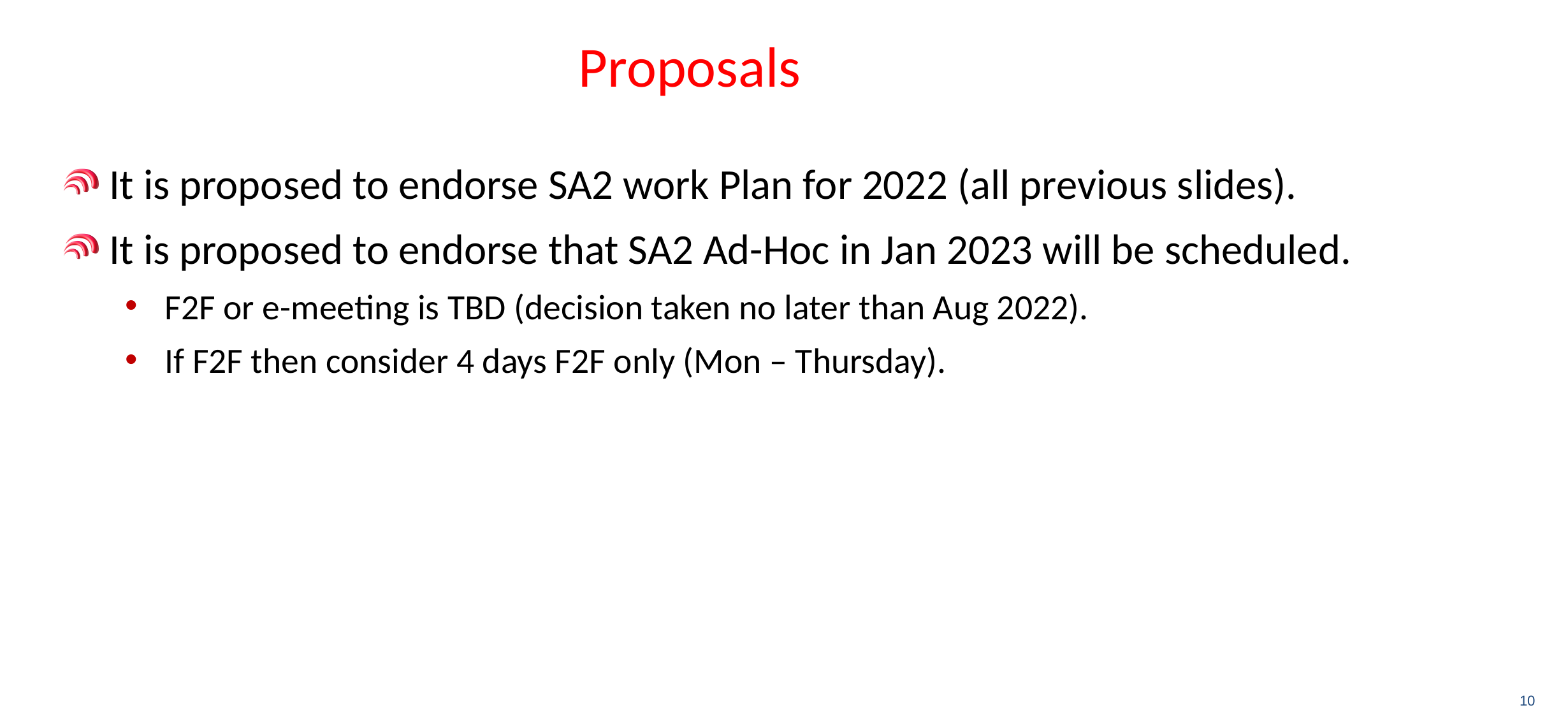

# Proposals
It is proposed to endorse SA2 work Plan for 2022 (all previous slides).
It is proposed to endorse that SA2 Ad-Hoc in Jan 2023 will be scheduled.
F2F or e-meeting is TBD (decision taken no later than Aug 2022).
If F2F then consider 4 days F2F only (Mon – Thursday).